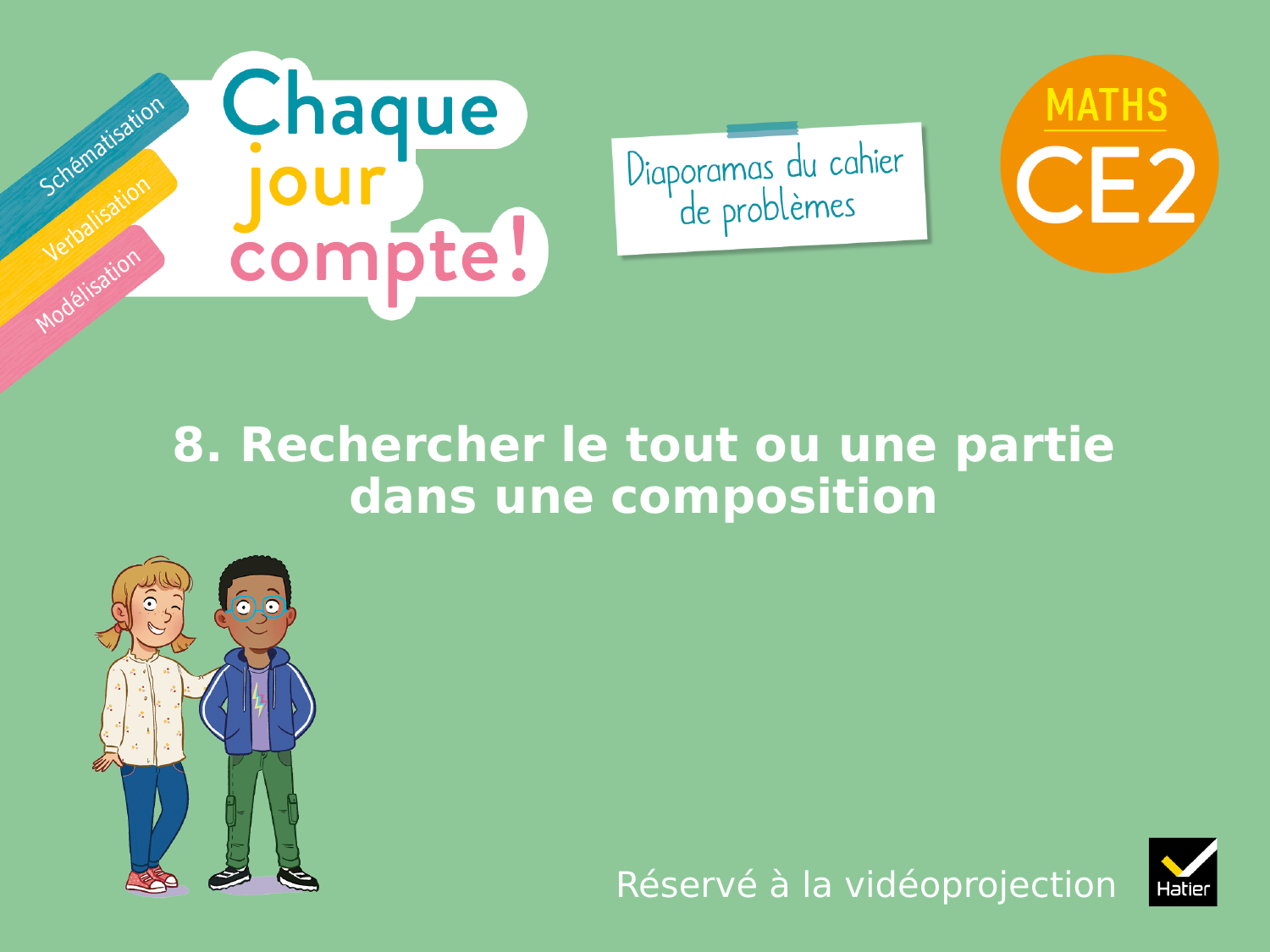

# 8. Rechercher le tout ou une partie dans une composition